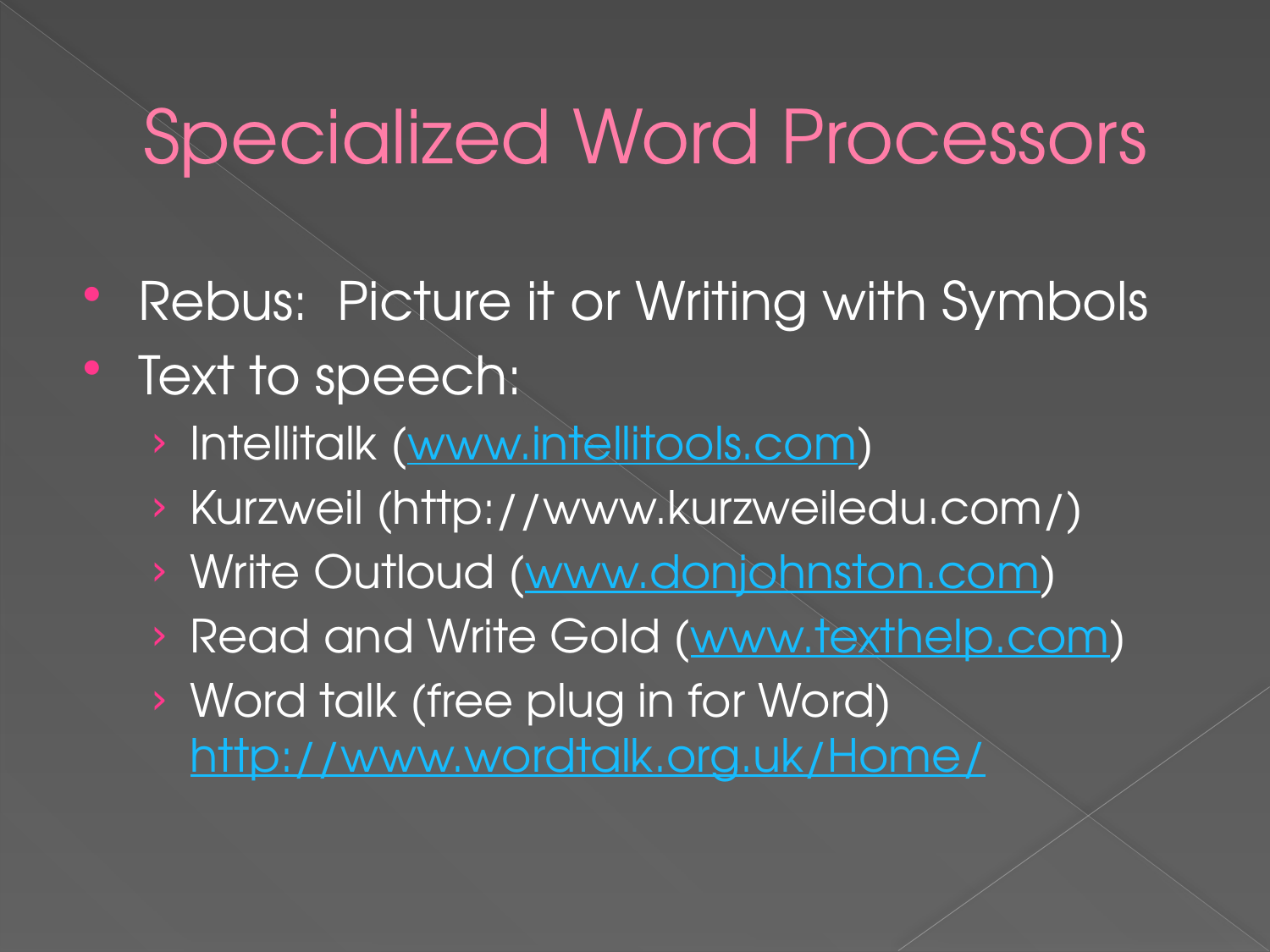

# Specialized Word Processors
Rebus:  Picture it or Writing with Symbols
Text to speech:
Intellitalk (www.intellitools.com)
Kurzweil (http://www.kurzweiledu.com/)
Write Outloud (www.donjohnston.com)
Read and Write Gold (www.texthelp.com)
Word talk (free plug in for Word) http://www.wordtalk.org.uk/Home/